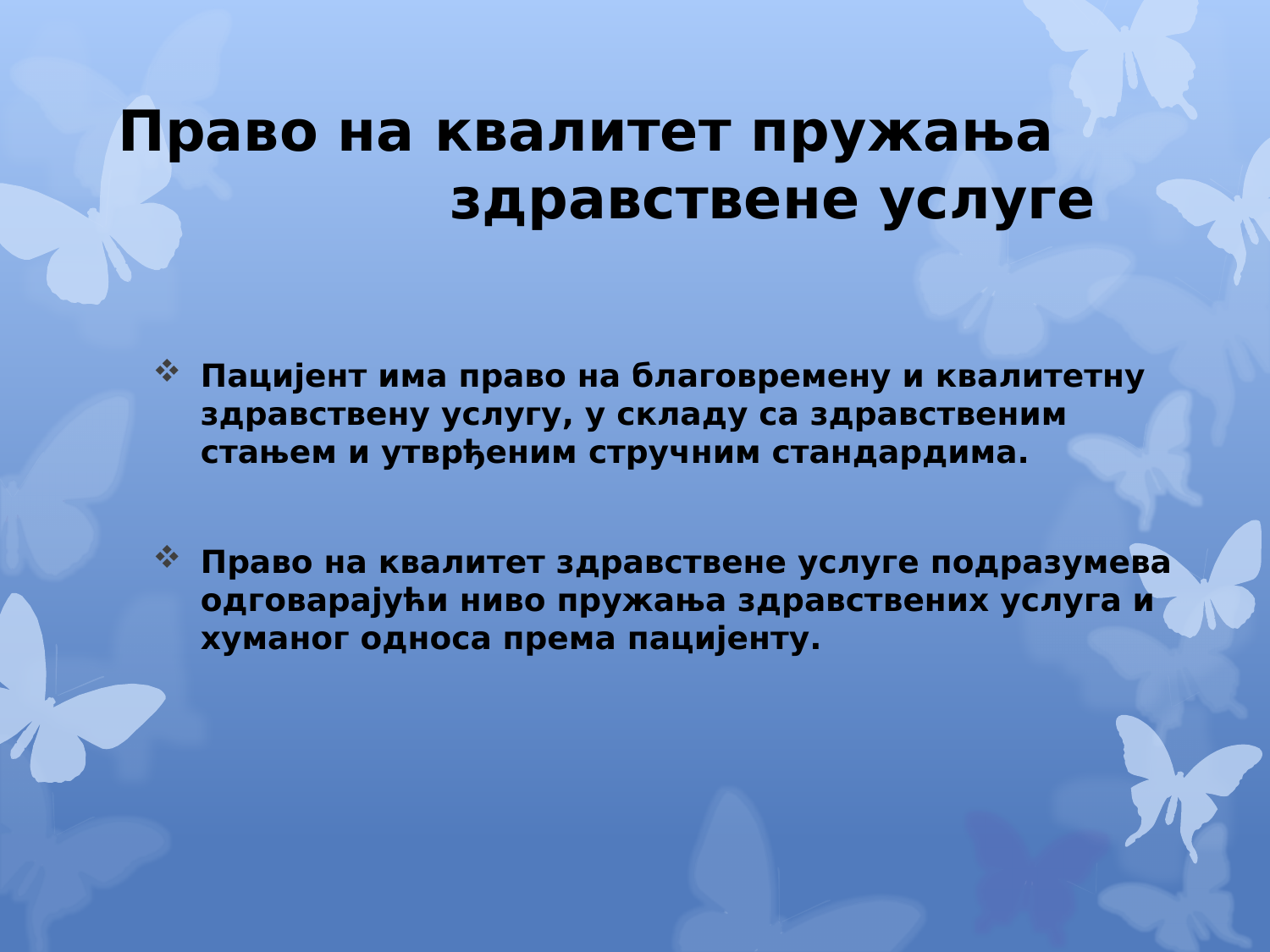

# Право на квалитет пружања                     здравствене услуге
Пацијент има право на благовремену и квалитетну здравствену услугу, у складу са здравственим стањем и утврђеним стручним стандардима.

Право на квалитет здравствене услуге подразумева одговарајући ниво пружања здравствених услуга и хуманог односа према пацијенту.